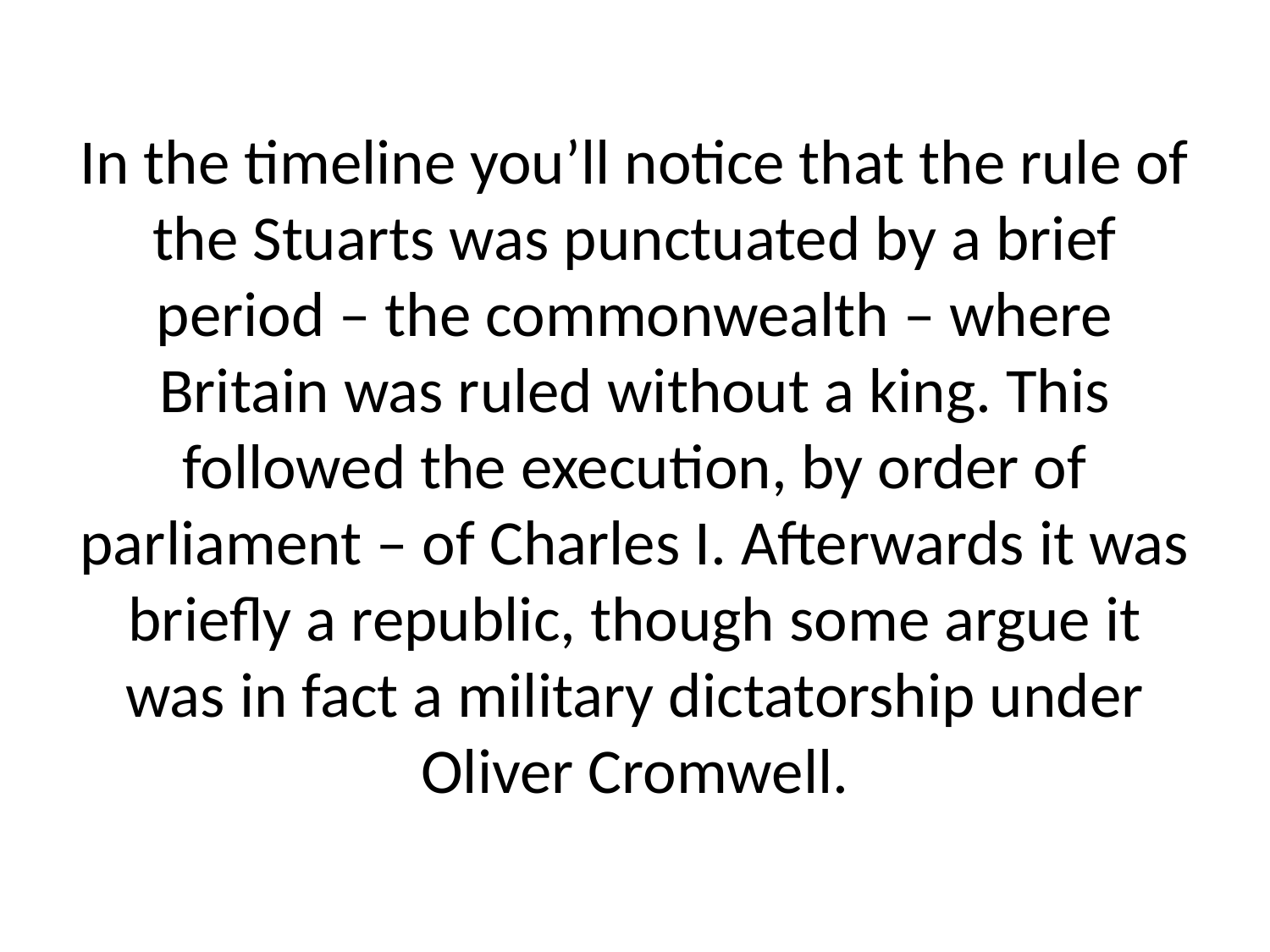

# In the timeline you’ll notice that the rule of the Stuarts was punctuated by a brief period – the commonwealth – where Britain was ruled without a king. This followed the execution, by order of parliament – of Charles I. Afterwards it was briefly a republic, though some argue it was in fact a military dictatorship under Oliver Cromwell.